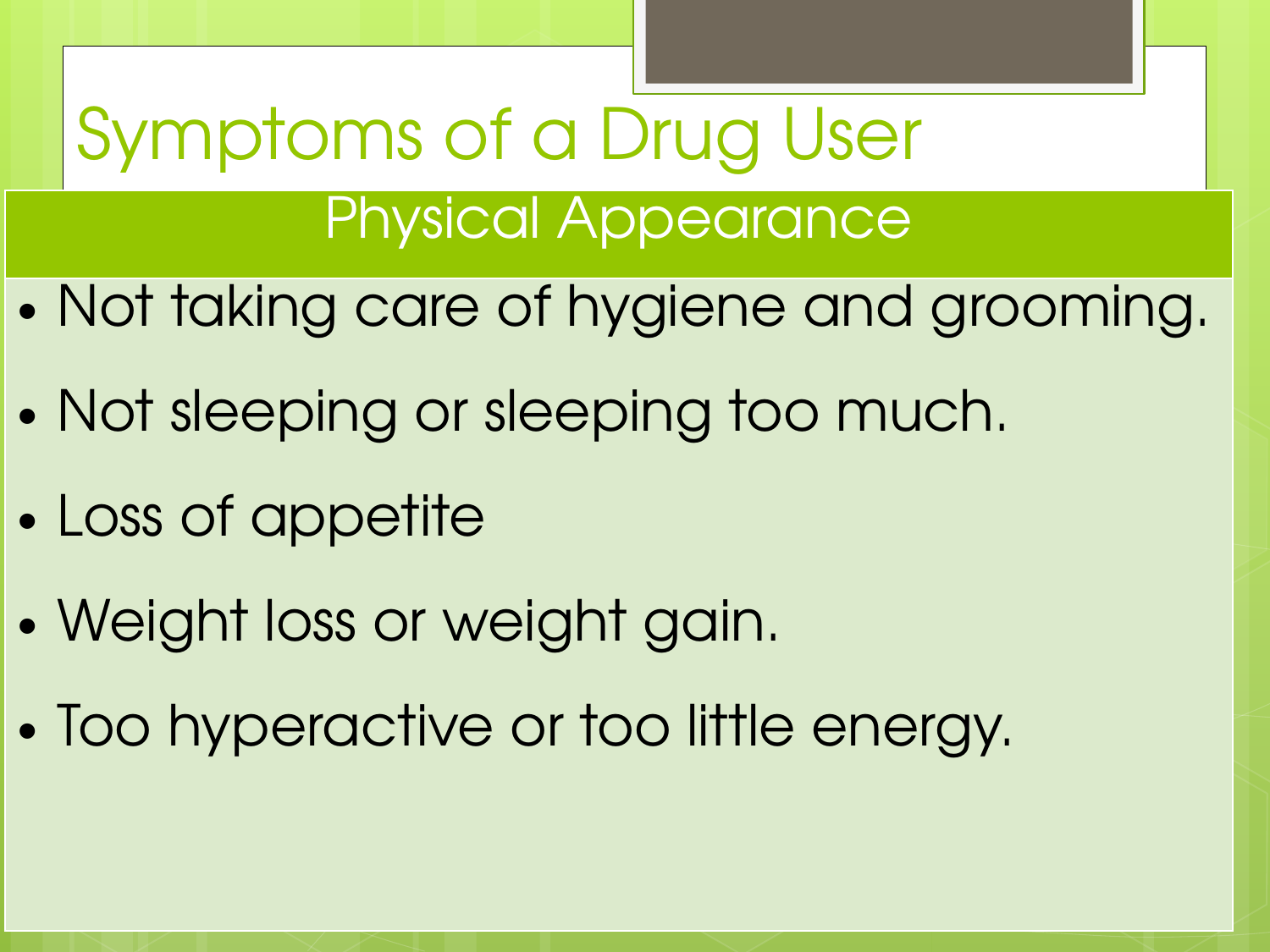

# Symptoms of a Drug User
| Physical Appearance |
| --- |
| Not taking care of hygiene and grooming. Not sleeping or sleeping too much. Loss of appetite Weight loss or weight gain. Too hyperactive or too little energy. |